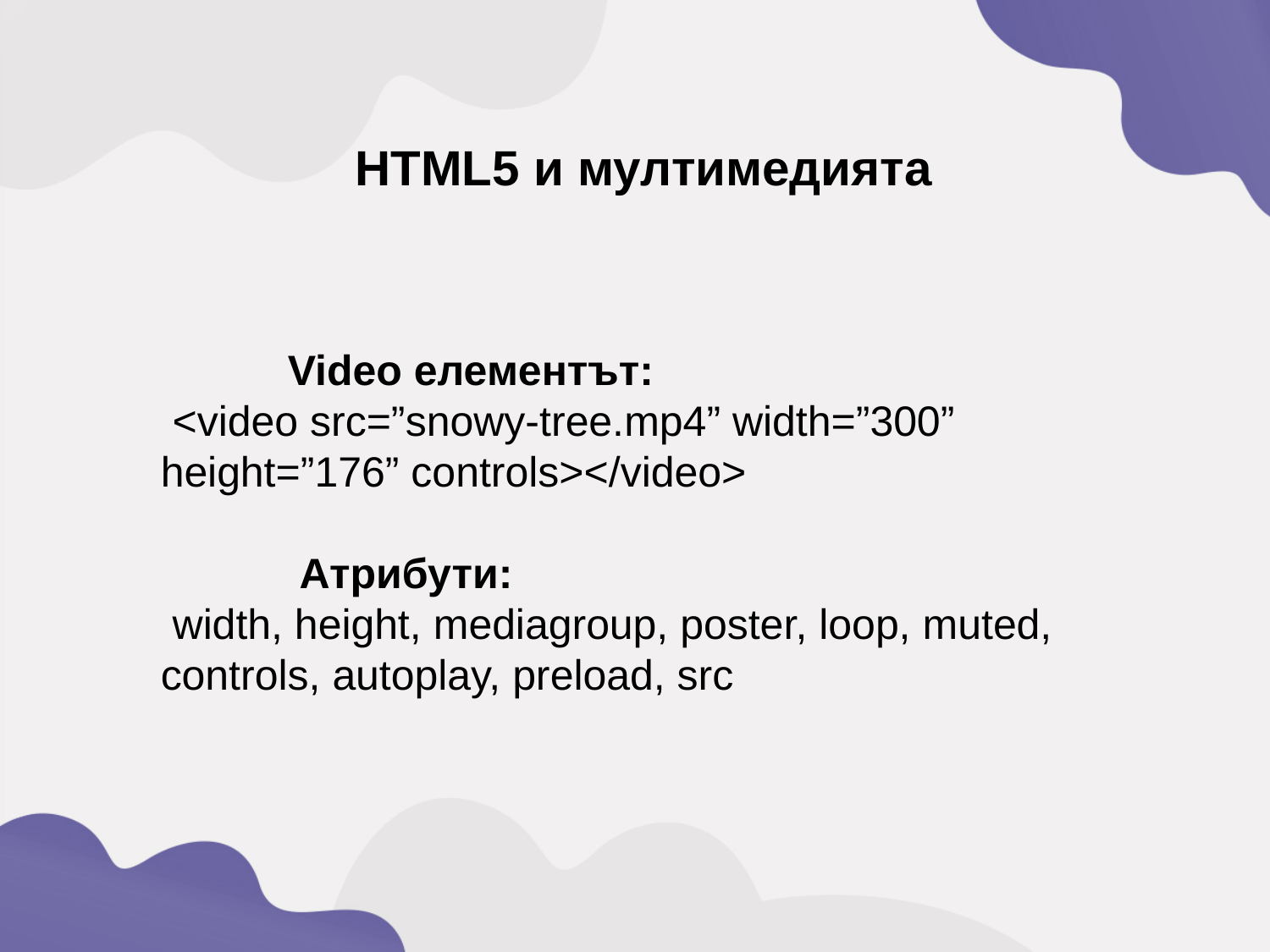

HTML5 и мултимедията

	 	Video елементът:
	 <video src=”snowy-tree.mp4” width=”300” height=”176” controls></video>

		 Атрибути:
	 width, height, mediagroup, poster, loop, muted, controls, autoplay, preload, src